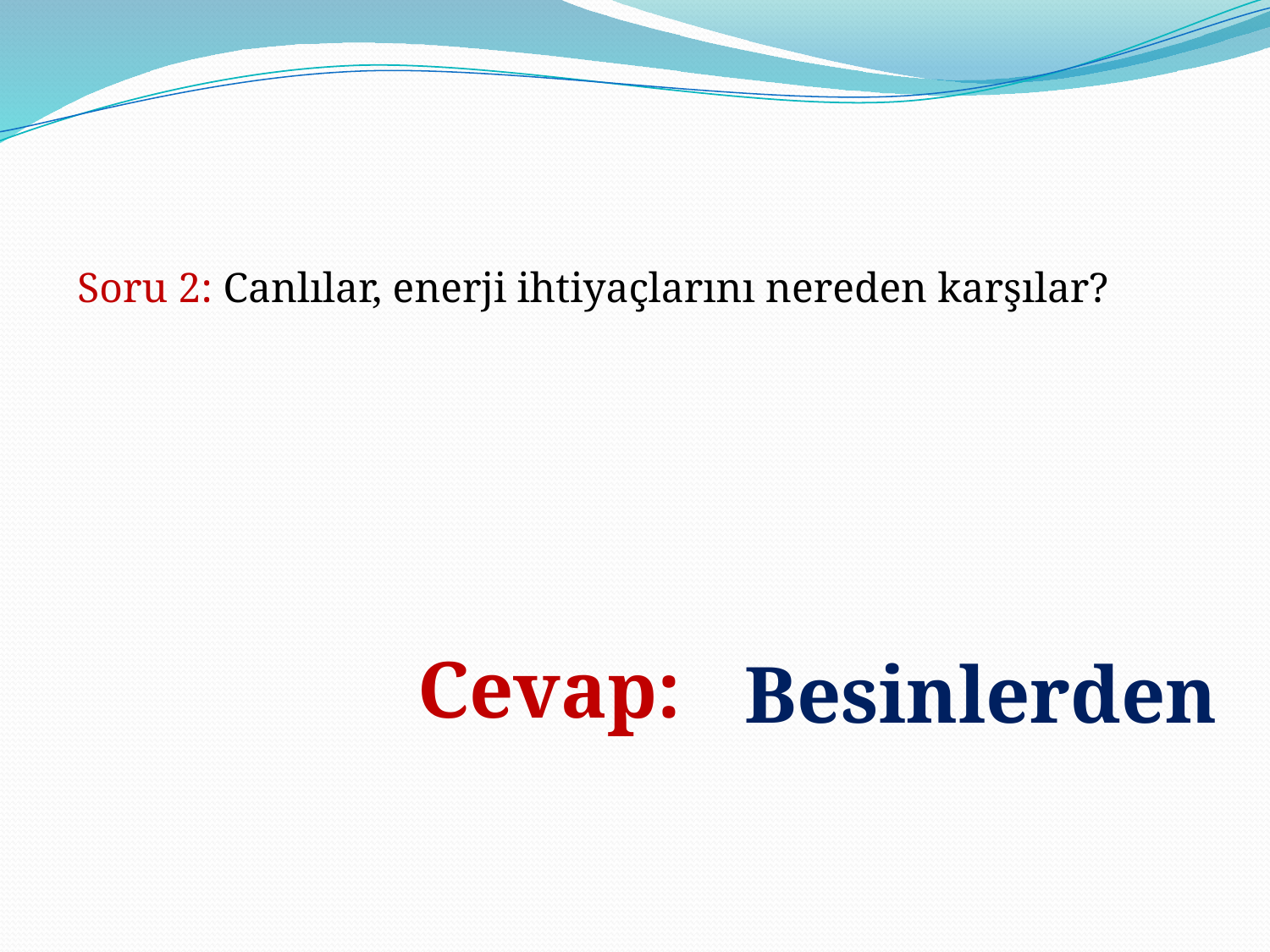

Soru 2: Canlılar, enerji ihtiyaçlarını nereden karşılar?

Cevap:
Besinlerden